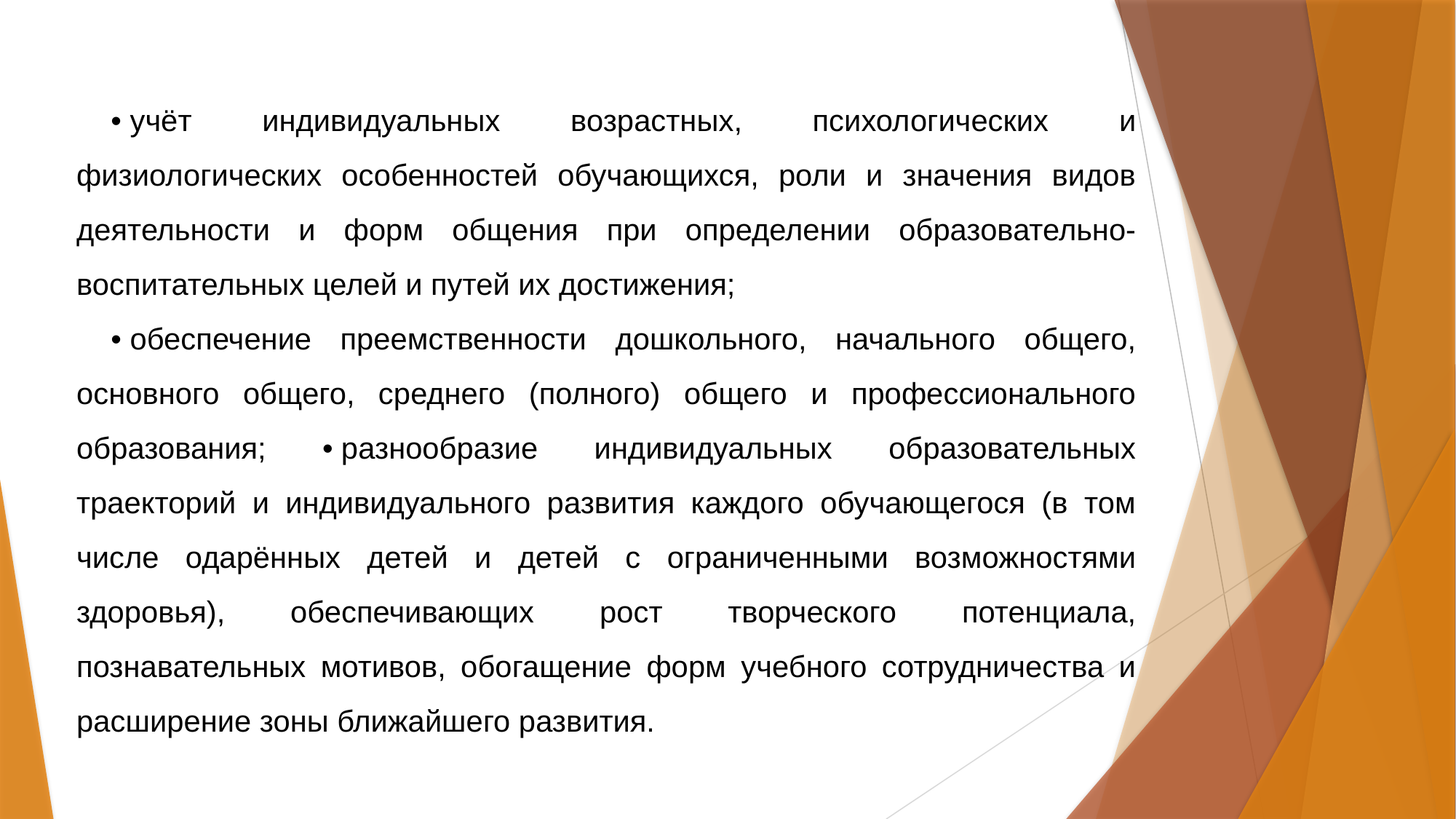

• учёт индивидуальных возрастных, психологических и физиологических особенностей обучающихся, роли и значения видов деятельности и форм общения при определении образовательно-воспитательных целей и путей их достижения;
• обеспечение преемственности дошкольного, начального общего, основного общего, среднего (полного) общего и профессионального образования; • разнообразие индивидуальных образовательных траекторий и индивидуального развития каждого обучающегося (в том числе одарённых детей и детей с ограниченными возможностями здоровья), обеспечивающих рост творческого потенциала, познавательных мотивов, обогащение форм учебного сотрудничества и расширение зоны ближайшего развития.